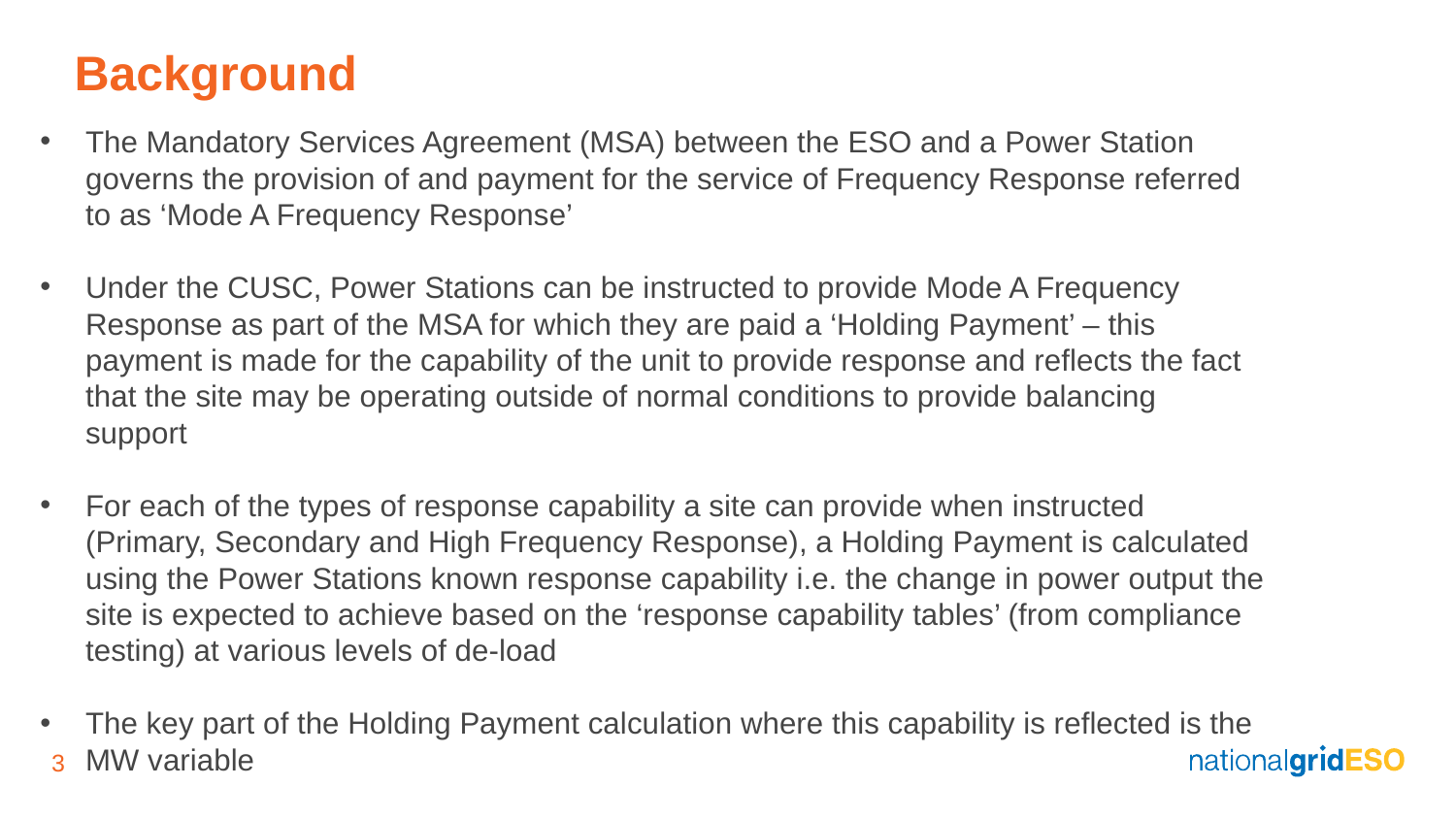

Background
The Mandatory Services Agreement (MSA) between the ESO and a Power Station governs the provision of and payment for the service of Frequency Response referred to as ‘Mode A Frequency Response’

Under the CUSC, Power Stations can be instructed to provide Mode A Frequency Response as part of the MSA for which they are paid a ‘Holding Payment’ – this payment is made for the capability of the unit to provide response and reflects the fact that the site may be operating outside of normal conditions to provide balancing support

For each of the types of response capability a site can provide when instructed (Primary, Secondary and High Frequency Response), a Holding Payment is calculated using the Power Stations known response capability i.e. the change in power output the site is expected to achieve based on the ‘response capability tables’ (from compliance testing) at various levels of de-load

The key part of the Holding Payment calculation where this capability is reflected is the MW variable